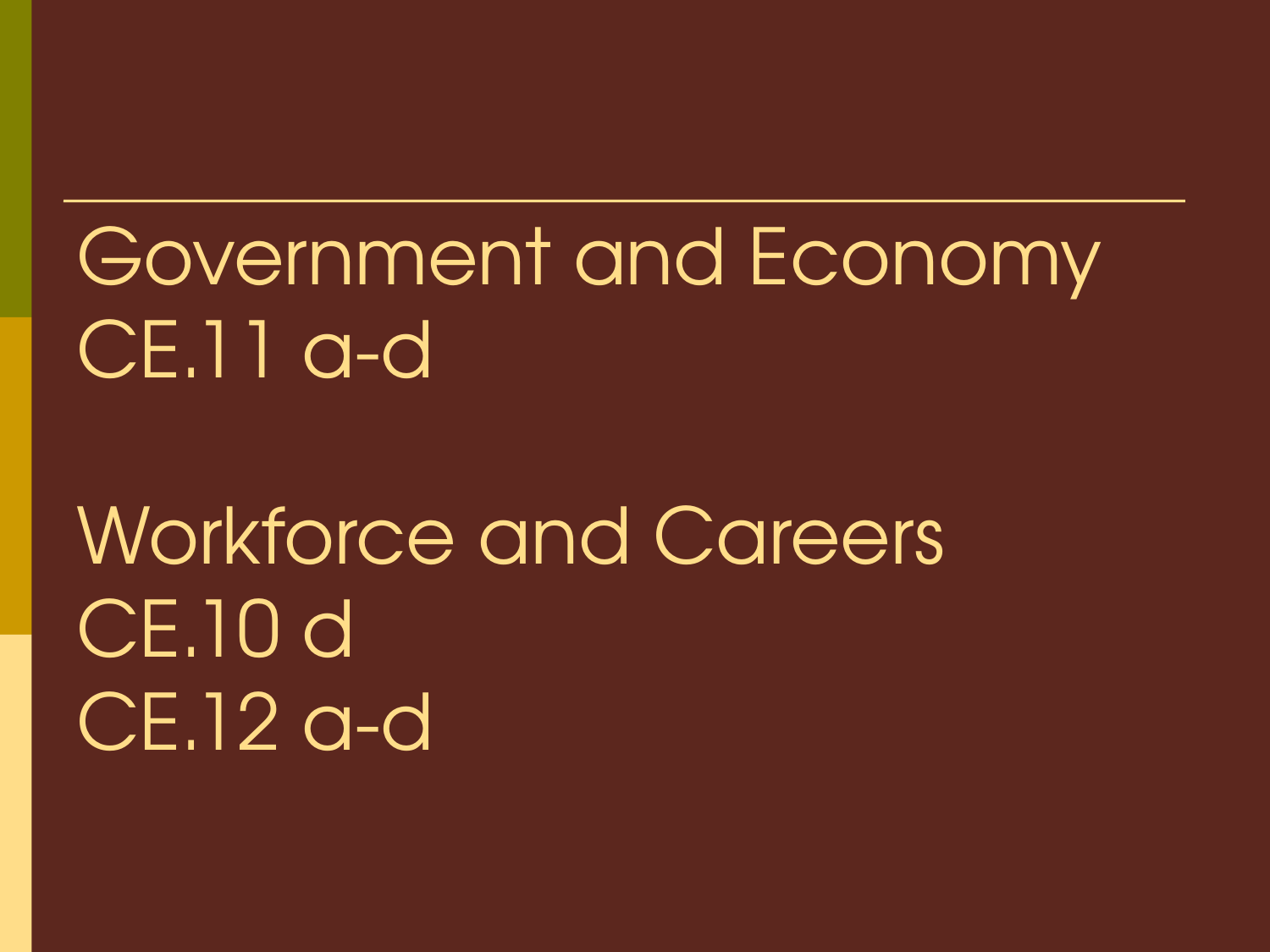

# Government and Economy CE.11 a-d Workforce and Careers CE.10 d CE.12 a-d